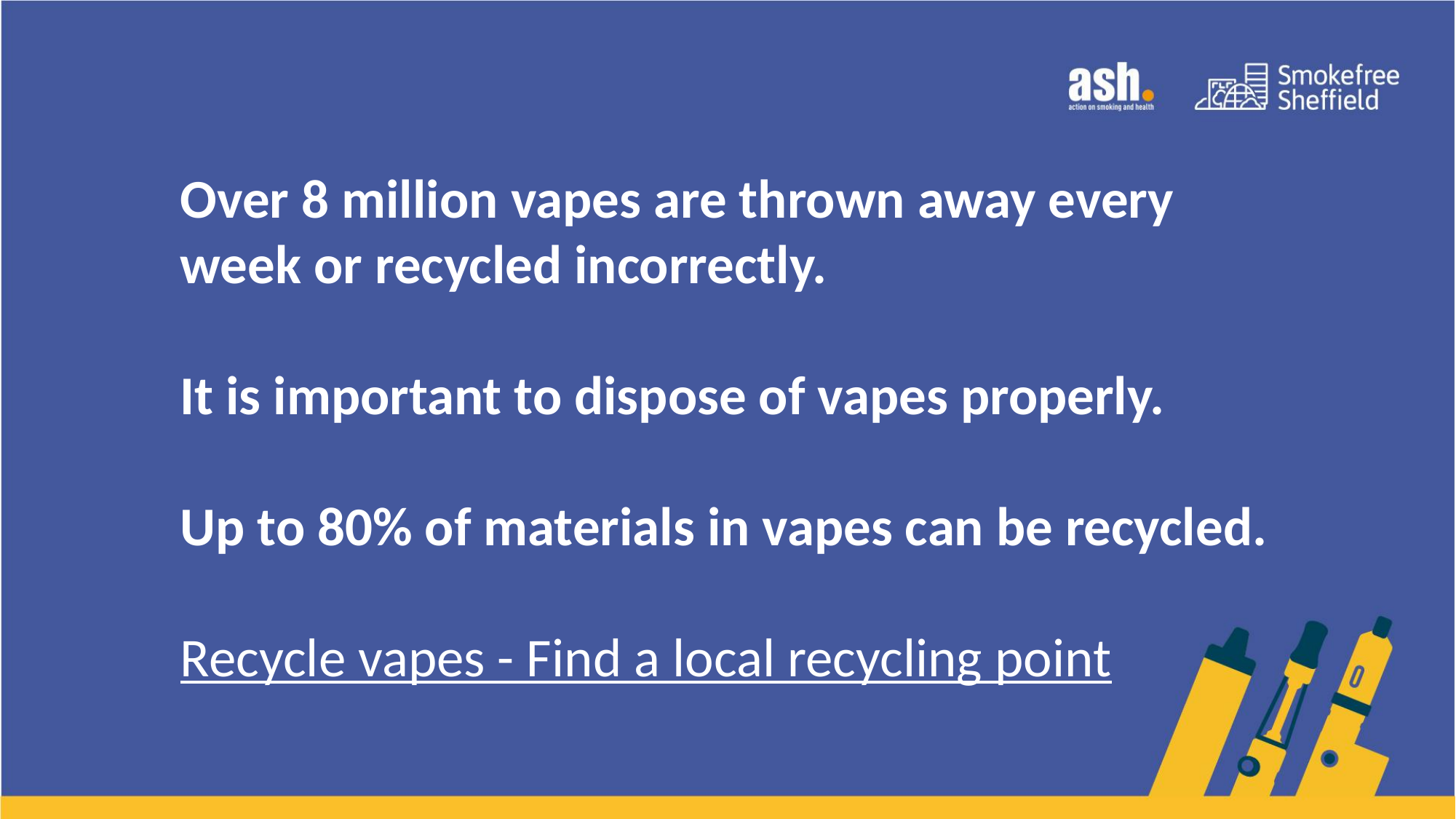

Over 8 million vapes are thrown away every week or recycled incorrectly.

It is important to dispose of vapes properly.

Up to 80% of materials in vapes can be recycled.

Recycle vapes - Find a local recycling point